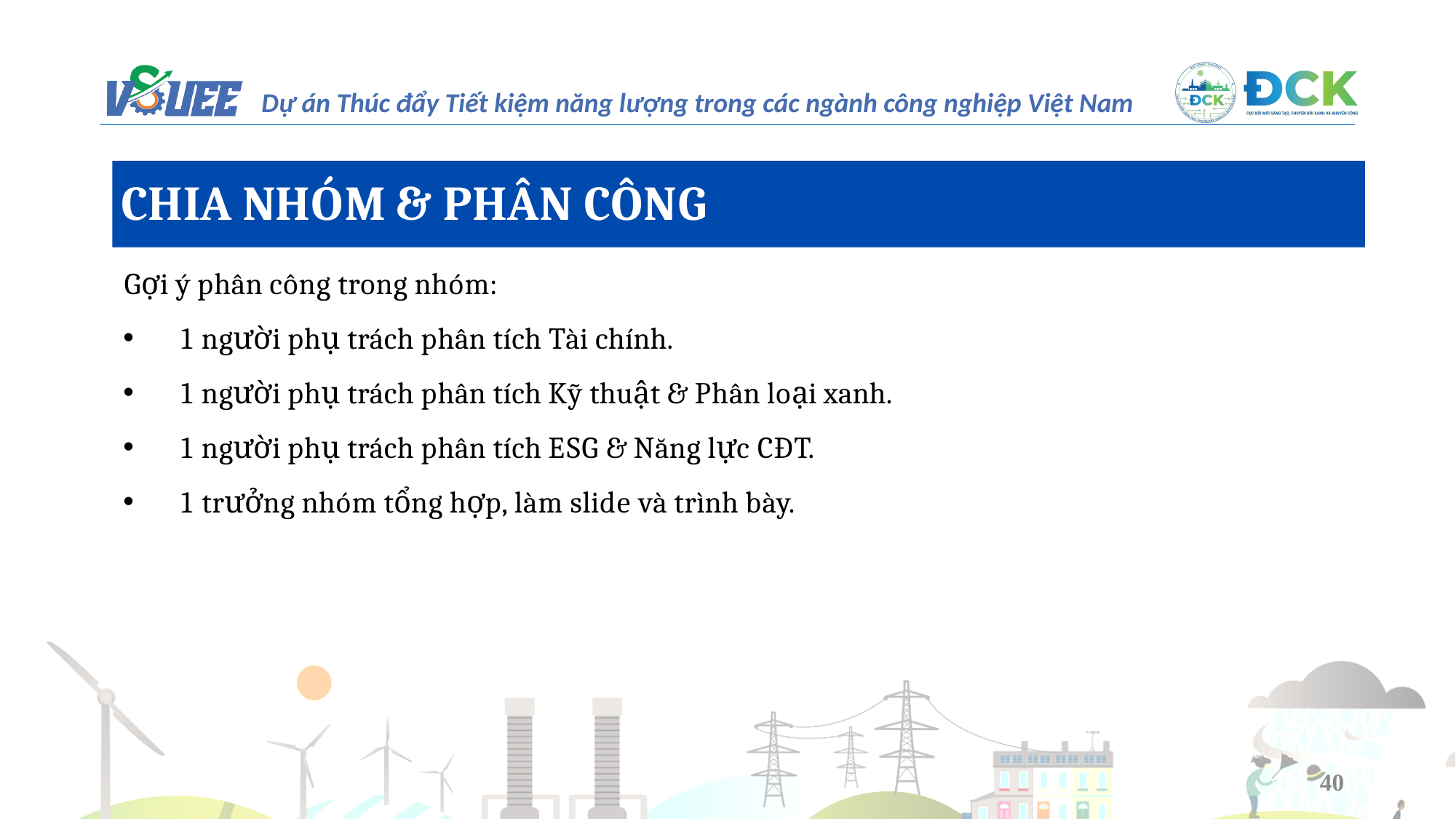

CHIA NHÓM & PHÂN CÔNG

Gợi ý phân công trong nhóm:
1 người phụ trách phân tích Tài chính.
1 người phụ trách phân tích Kỹ thuật & Phân loại xanh.
1 người phụ trách phân tích ESG & Năng lực CĐT.
1 trưởng nhóm tổng hợp, làm slide và trình bày.
40